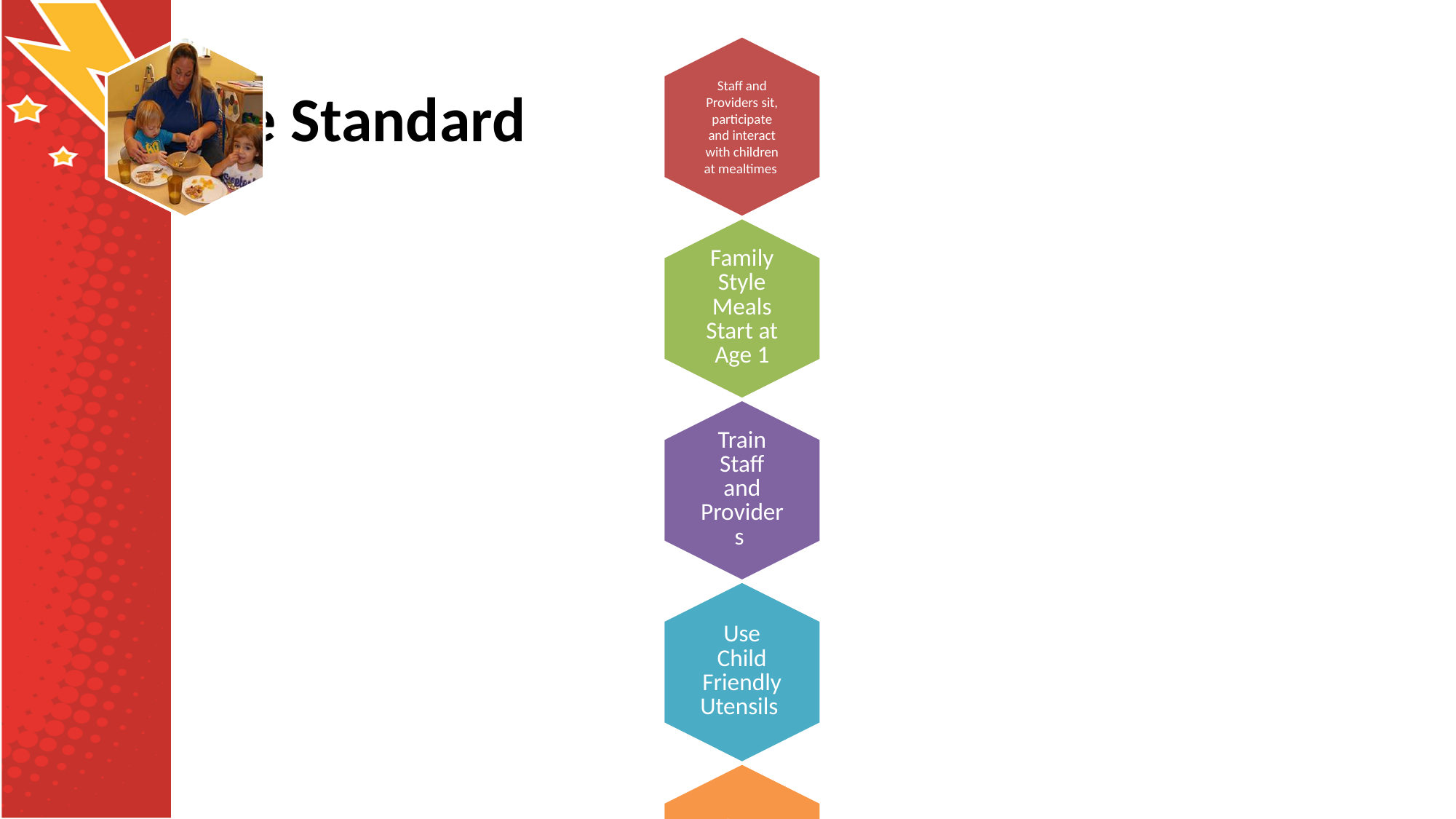

Staff and Providers sit, participate and interact with children at mealtimes
Family Style Meals Start at Age 1
Train Staff and Providers
Use Child Friendly Utensils
# The Standard